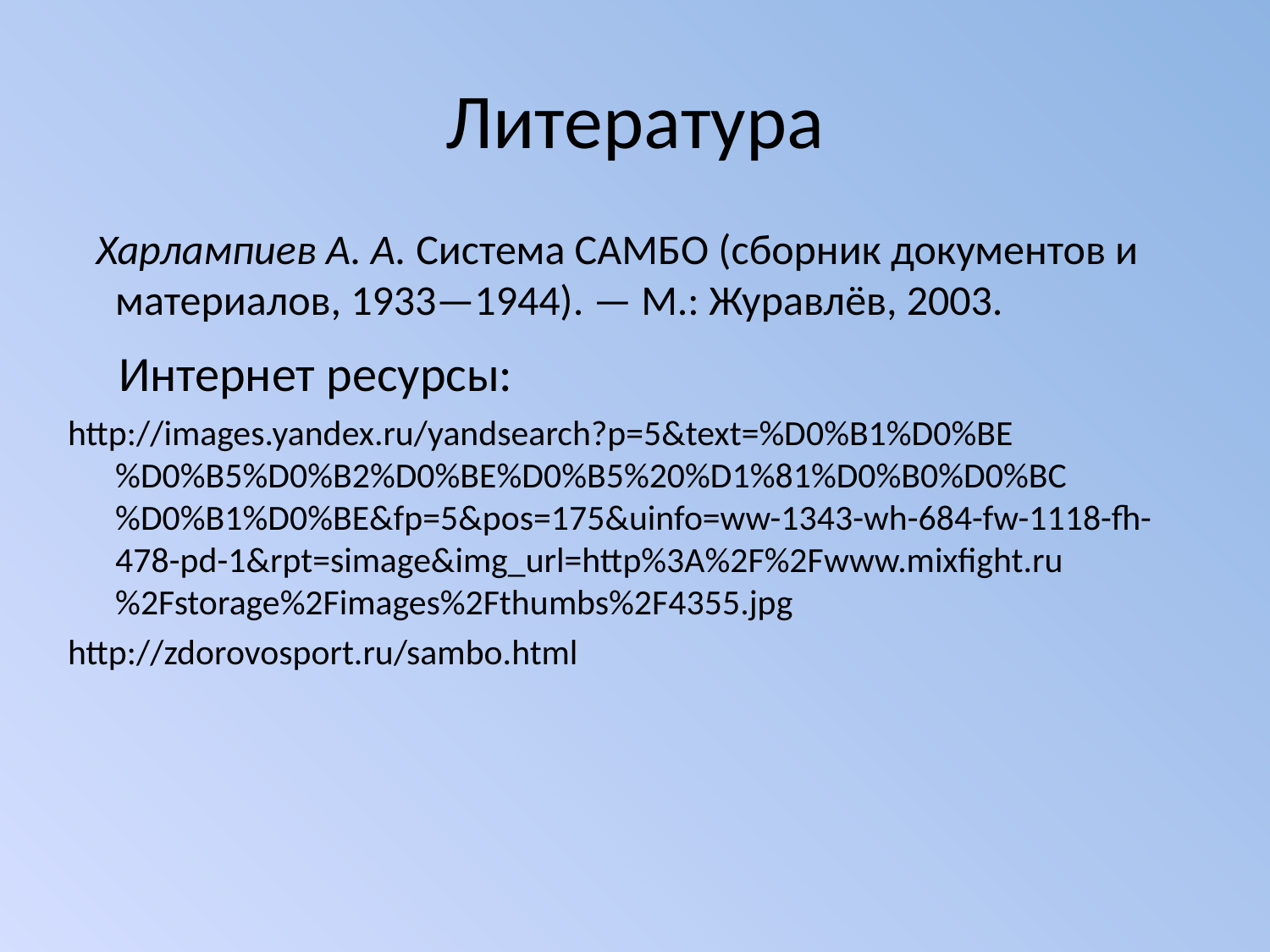

# Литература
   Харлампиев А. А. Система САМБО (сборник документов и материалов, 1933—1944). — М.: Журавлёв, 2003.
    Интернет ресурсы:
http://images.yandex.ru/yandsearch?p=5&text=%D0%B1%D0%BE%D0%B5%D0%B2%D0%BE%D0%B5%20%D1%81%D0%B0%D0%BC%D0%B1%D0%BE&fp=5&pos=175&uinfo=ww-1343-wh-684-fw-1118-fh-478-pd-1&rpt=simage&img_url=http%3A%2F%2Fwww.mixfight.ru%2Fstorage%2Fimages%2Fthumbs%2F4355.jpg
http://zdorovosport.ru/sambo.html